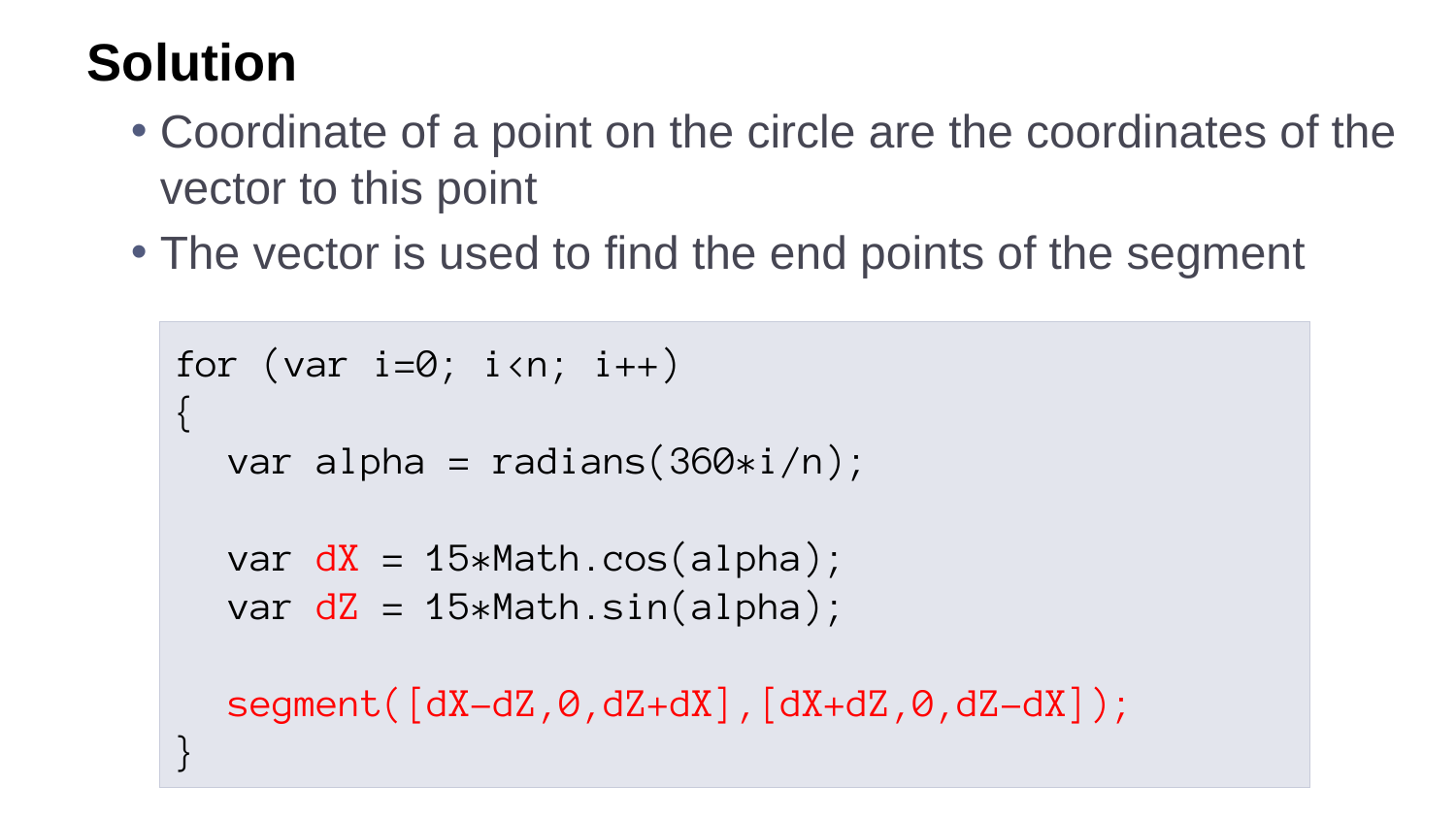

Solution
Coordinate of a point on the circle are the coordinates of the vector to this point
The vector is used to find the end points of the segment
for (var i=0; i<n; i++)
{
	var alpha = radians(360*i/n);

	var dX = 15*Math.cos(alpha);
	var dZ = 15*Math.sin(alpha);

	segment([dX-dZ,0,dZ+dX],[dX+dZ,0,dZ-dX]);
}